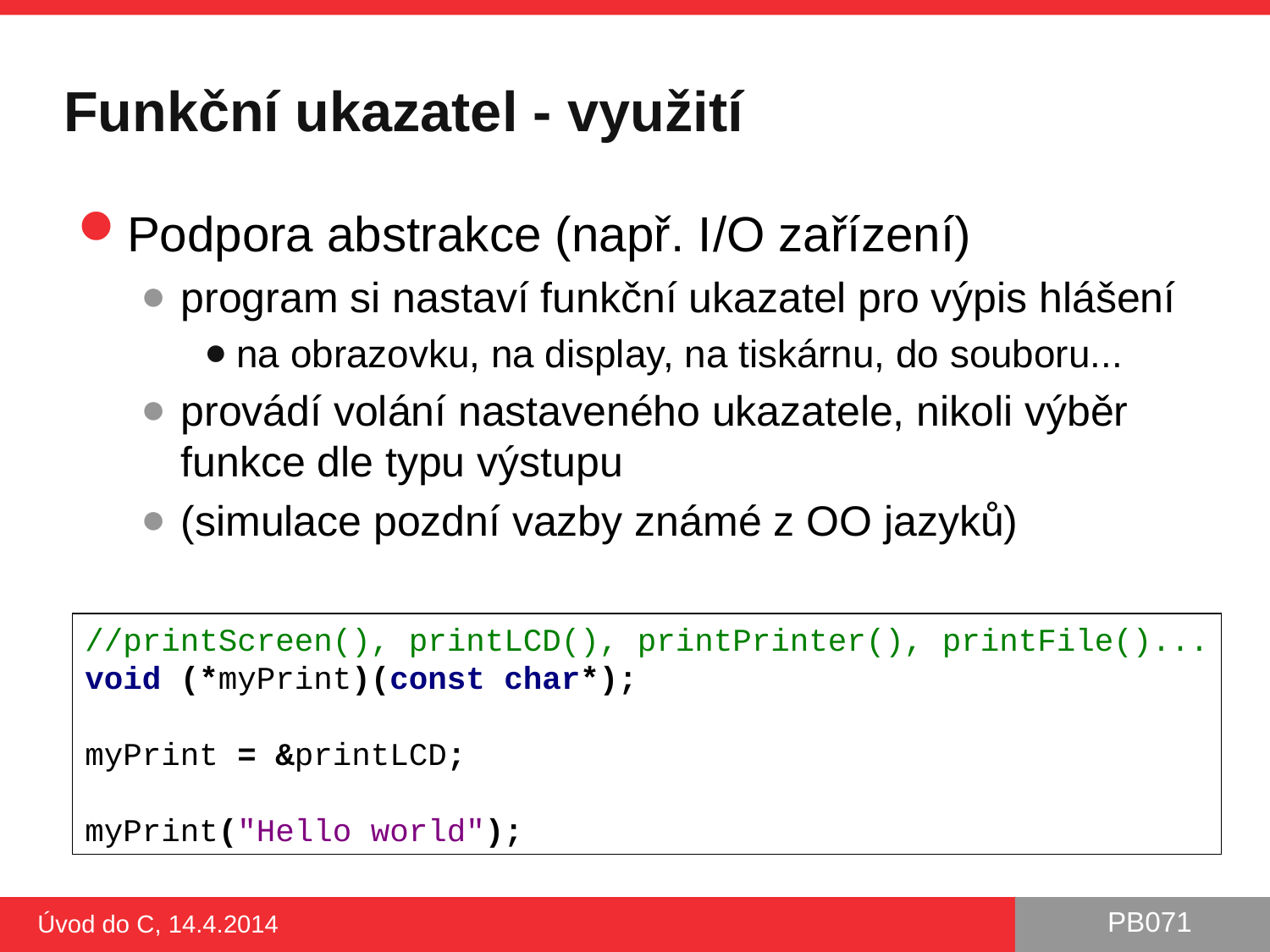

# Funkční ukazatel - využití
Podpora abstrakce (např. I/O zařízení)
program si nastaví funkční ukazatel pro výpis hlášení
na obrazovku, na display, na tiskárnu, do souboru...
provádí volání nastaveného ukazatele, nikoli výběr funkce dle typu výstupu
(simulace pozdní vazby známé z OO jazyků)
//printScreen(), printLCD(), printPrinter(), printFile()...
void (*myPrint)(const char*);

myPrint = &printLCD;

myPrint("Hello world");
Úvod do C, 14.4.2014